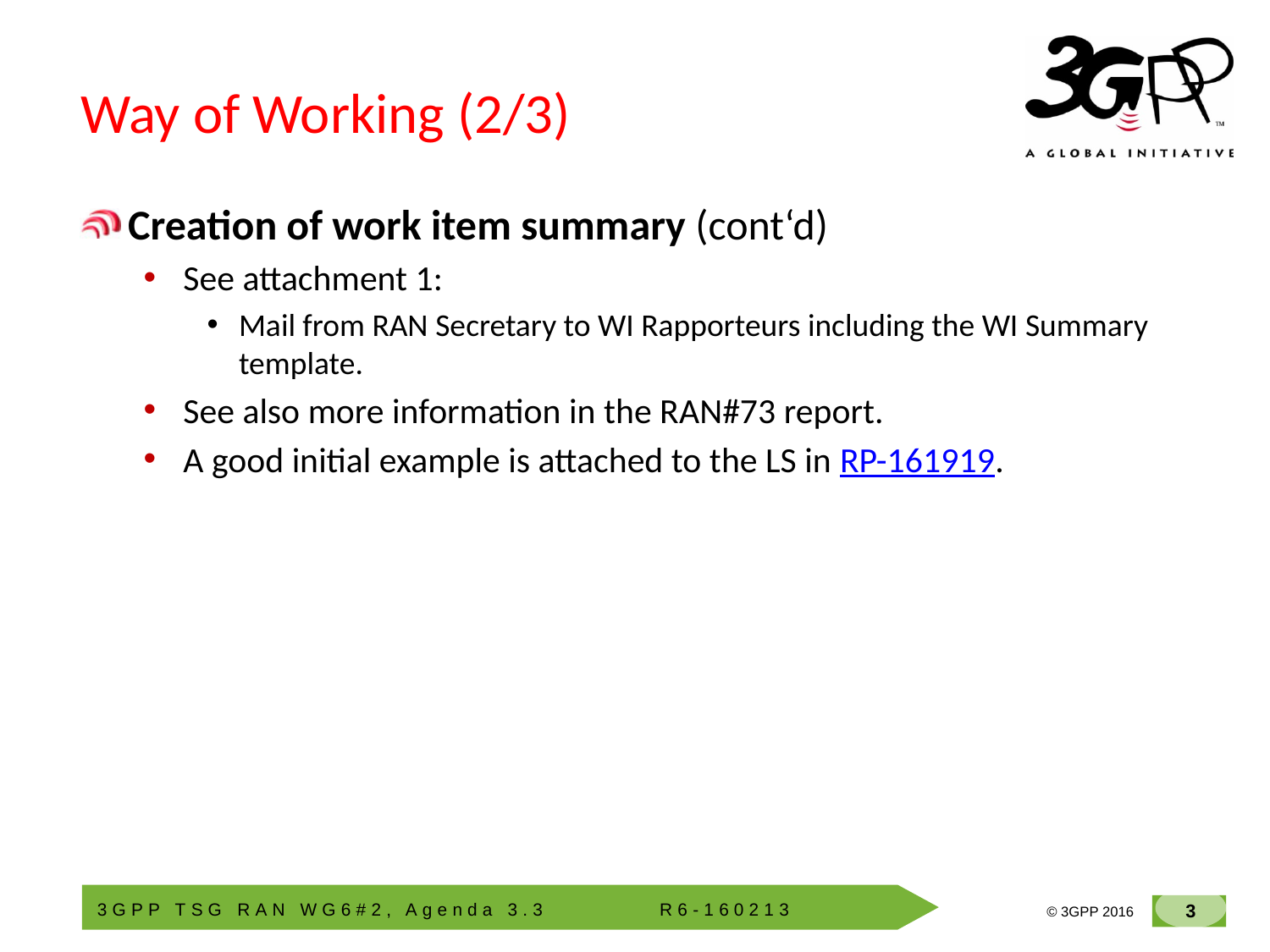

# Way of Working (2/3)
Creation of work item summary (cont‘d)
See attachment 1:
Mail from RAN Secretary to WI Rapporteurs including the WI Summary template.
See also more information in the RAN#73 report.
A good initial example is attached to the LS in RP-161919.